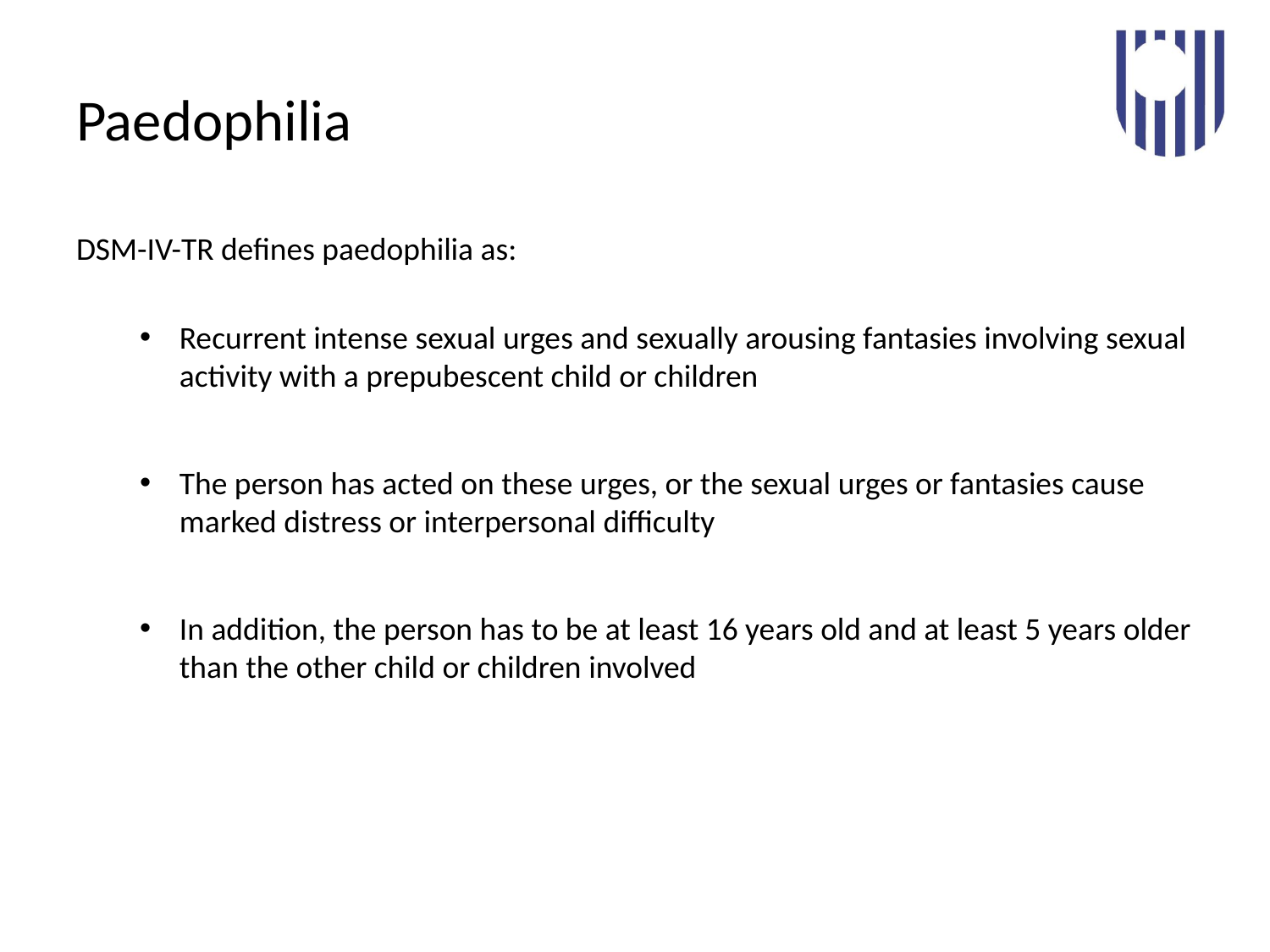

# Paedophilia
DSM-IV-TR defines paedophilia as:

Recurrent intense sexual urges and sexually arousing fantasies involving sexual activity with a prepubescent child or children

The person has acted on these urges, or the sexual urges or fantasies cause marked distress or interpersonal difficulty

In addition, the person has to be at least 16 years old and at least 5 years older than the other child or children involved